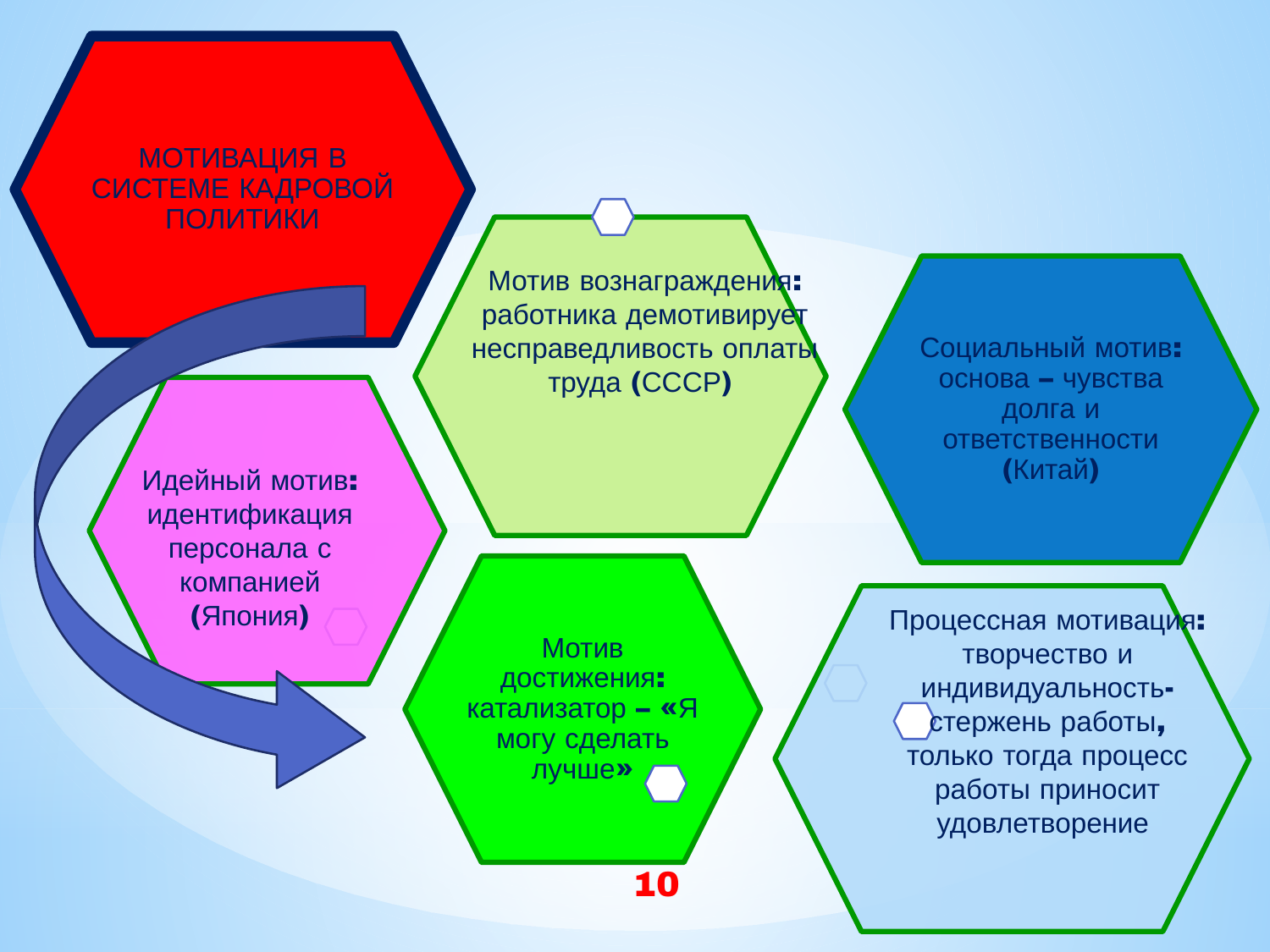

Мотив достижения: катализатор – «Я могу сделать лучше»
Социальный мотив: основа – чувства долга и ответственности (Китай)
МОТИВАЦИЯ В СИСТЕМЕ КАДРОВОЙ ПОЛИТИКИ
Мотив вознаграждения: работника демотивирует несправедливость оплаты труда (СССР)

Идейный мотив: идентификация персонала с компанией (Япония)
Процессная мотивация: творчество и индивидуальность- стержень работы, только тогда процесс работы приносит удовлетворение

10